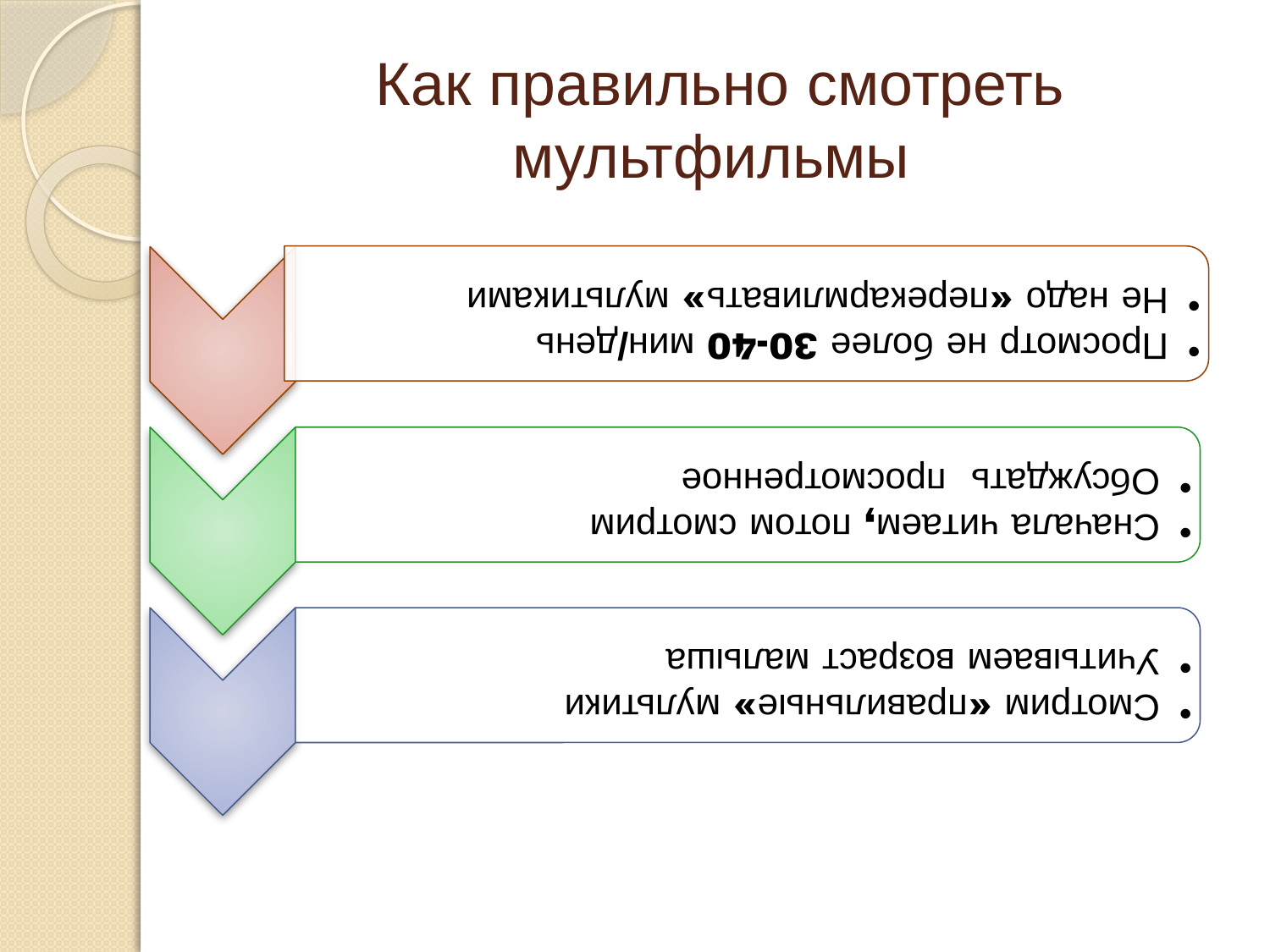

# Как правильно смотреть мультфильмы

Просмотр не более 30-40 мин/день
Не надо «перекармливать» мультиками

Сначала читаем, потом смотрим
Обсуждать  просмотренное

Смотрим «правильные» мультики
Учитываем возраст малыша